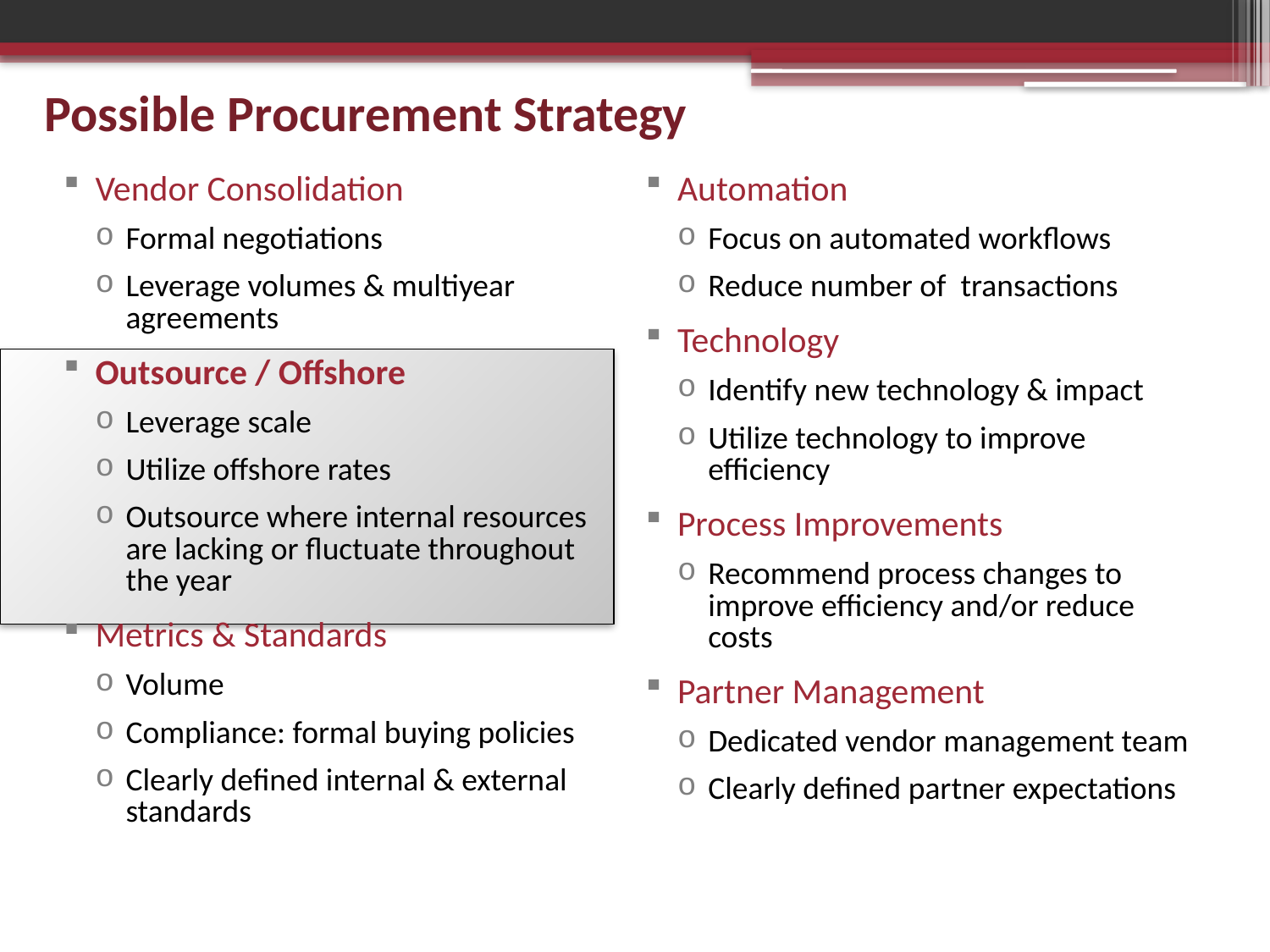

# Possible Procurement Strategy
Vendor Consolidation
Formal negotiations
Leverage volumes & multiyear agreements
Outsource / Offshore
Leverage scale
Utilize offshore rates
Outsource where internal resources are lacking or fluctuate throughout the year
Metrics & Standards
Volume
Compliance: formal buying policies
Clearly defined internal & external standards
Automation
Focus on automated workflows
Reduce number of  transactions
Technology
Identify new technology & impact
Utilize technology to improve efficiency
Process Improvements
Recommend process changes to improve efficiency and/or reduce costs
Partner Management
Dedicated vendor management team
Clearly defined partner expectations